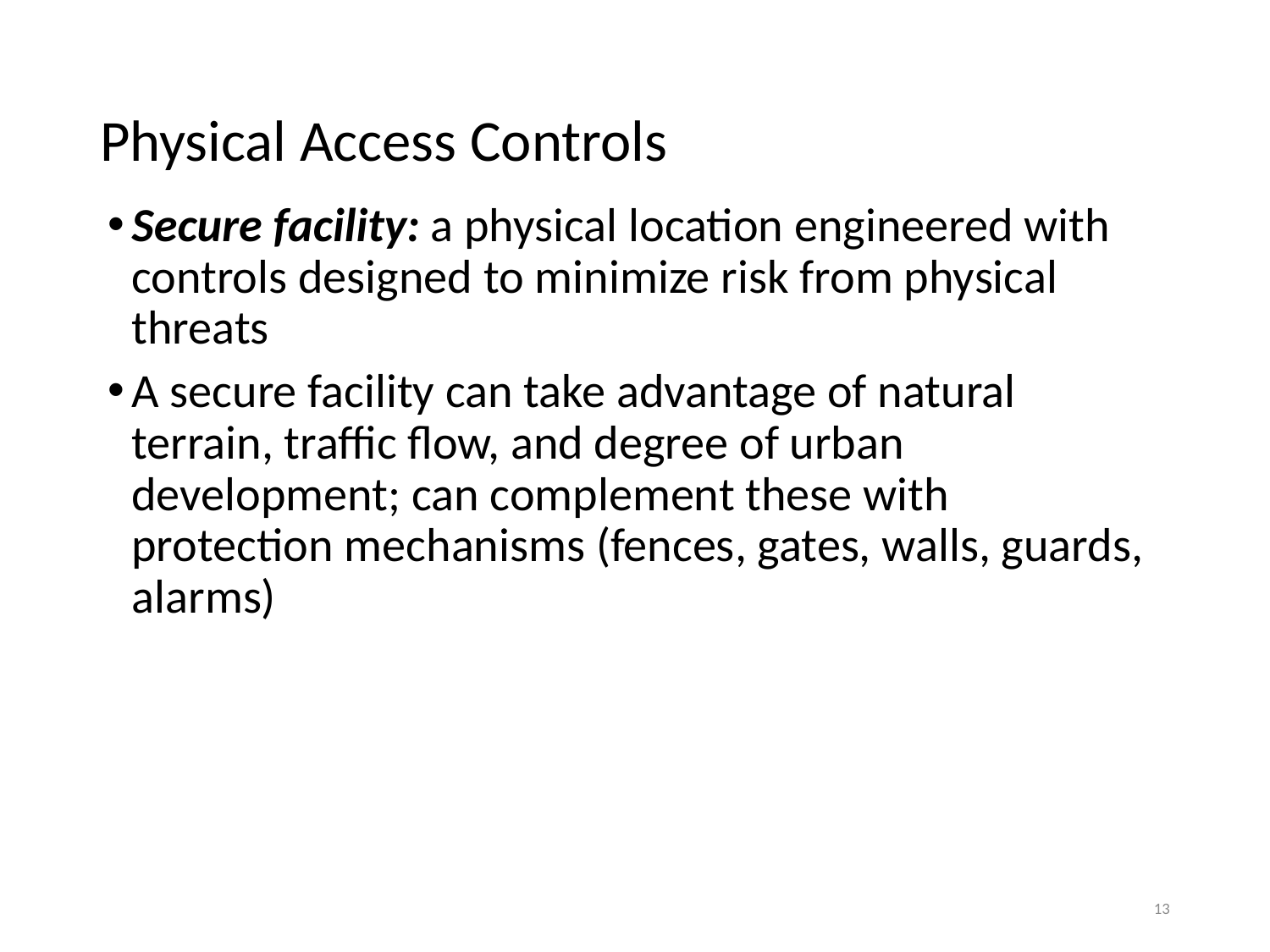

# Physical Access Controls
Secure facility: a physical location engineered with controls designed to minimize risk from physical threats
A secure facility can take advantage of natural terrain, traffic flow, and degree of urban development; can complement these with protection mechanisms (fences, gates, walls, guards, alarms)
13